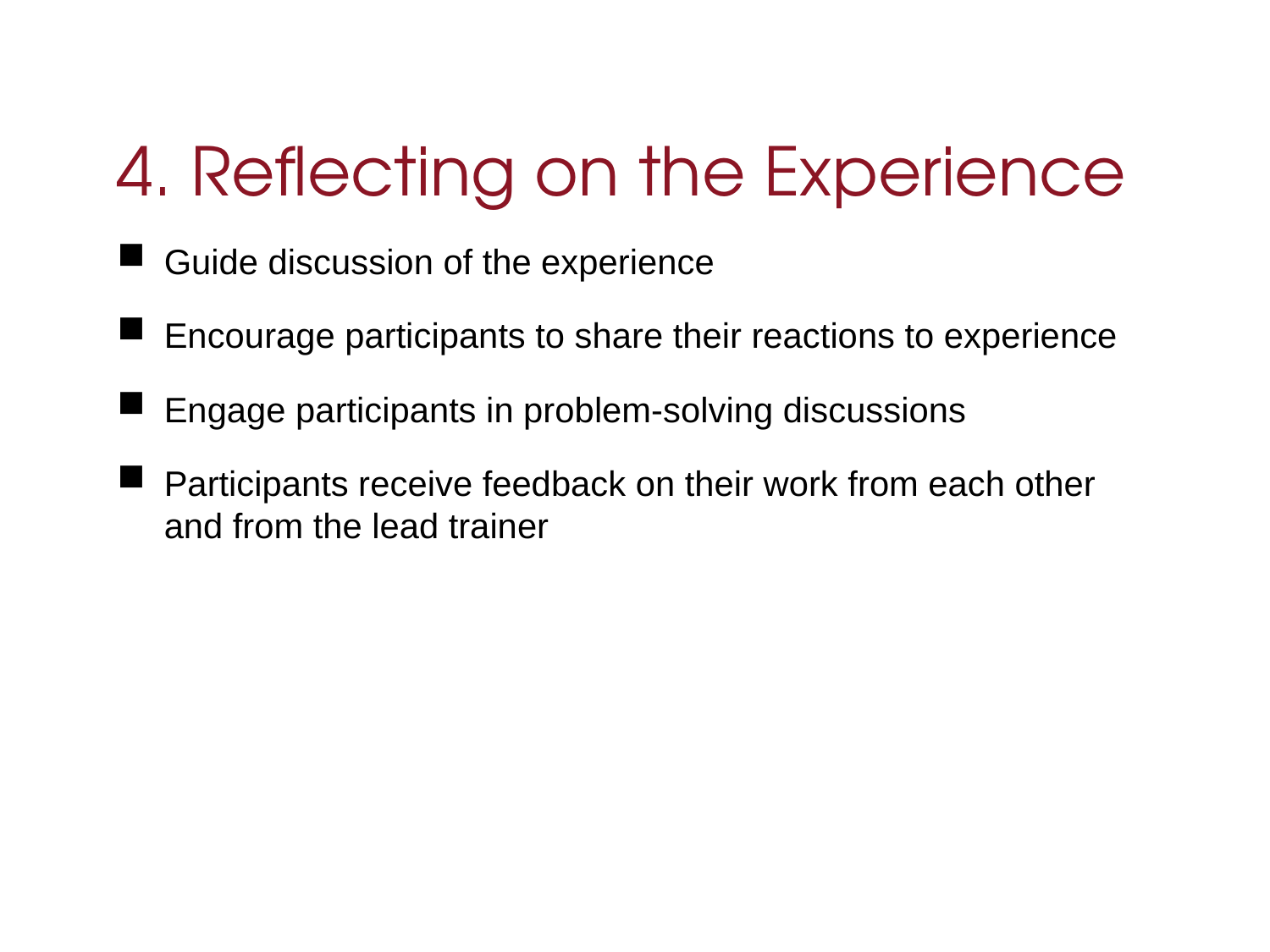

# 4. Reflecting on the Experience
Guide discussion of the experience
Encourage participants to share their reactions to experience
Engage participants in problem-solving discussions
Participants receive feedback on their work from each other and from the lead trainer